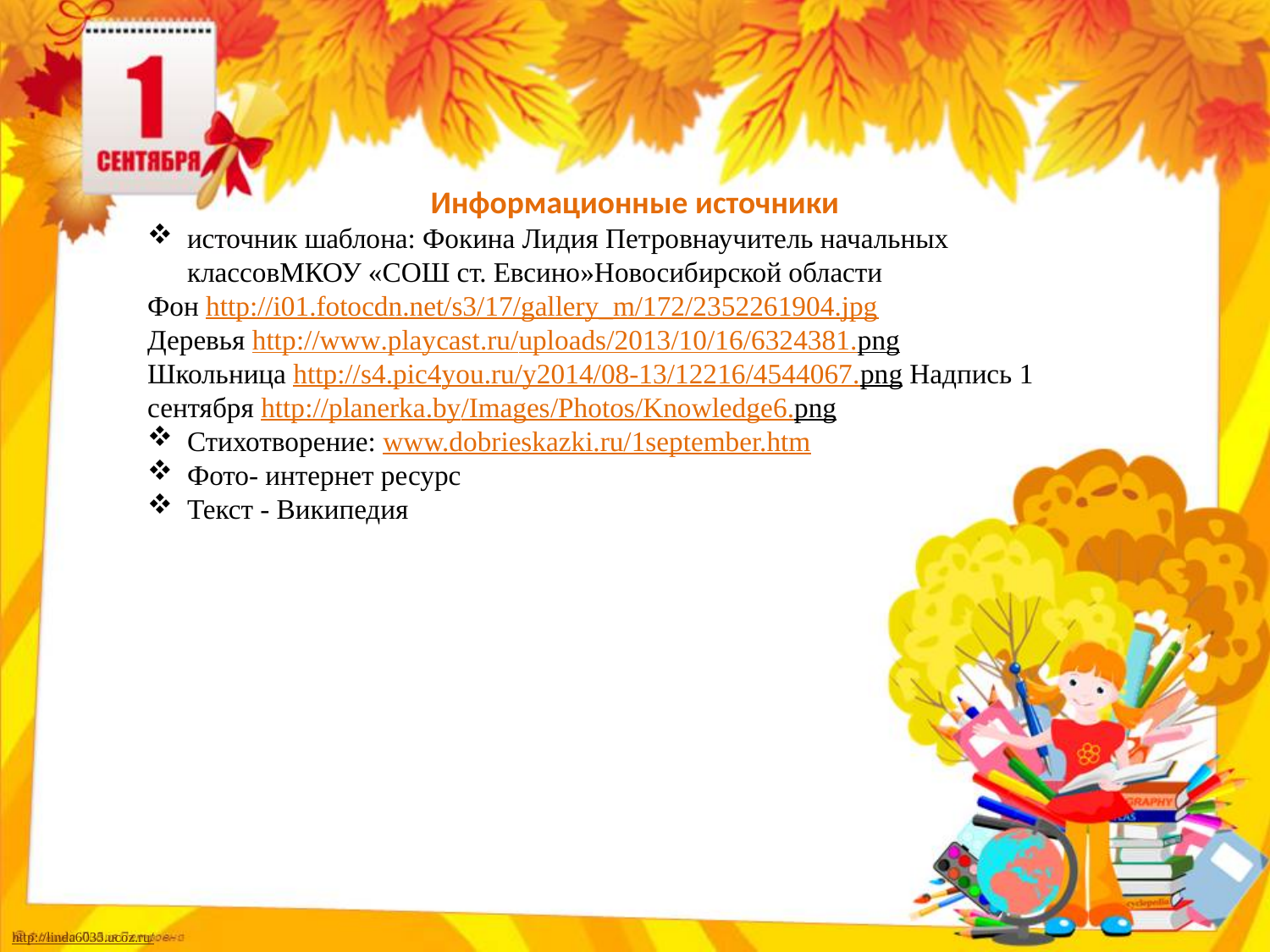

Информационные источники
источник шаблона: Фокина Лидия Петровнаучитель начальных классовМКОУ «СОШ ст. Евсино»Новосибирской области
Фон http://i01.fotocdn.net/s3/17/gallery_m/172/2352261904.jpg
Деревья http://www.playcast.ru/uploads/2013/10/16/6324381.png
Школьница http://s4.pic4you.ru/y2014/08-13/12216/4544067.png Надпись 1 сентября http://planerka.by/Images/Photos/Knowledge6.png
Стихотворение: www.dobrieskazki.ru/1september.htm
Фото- интернет ресурс
Текст - Википедия